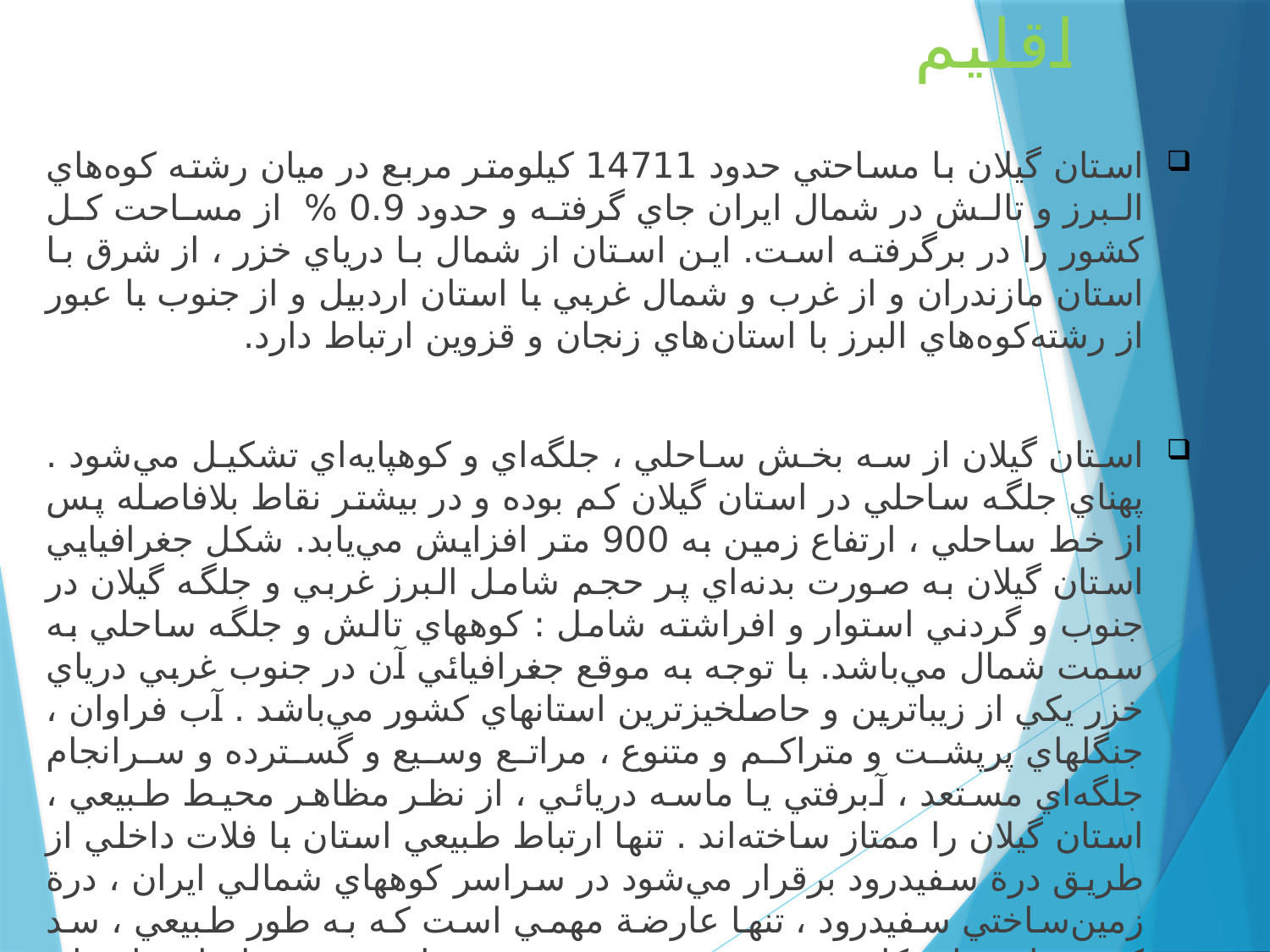

# اقلیم
استان گيلان با مساحتي حدود 14711 كيلومتر مربع در ميان رشته كوه‌هاي البرز و تالش در شمال ايران جاي گرفته و حدود 0.9 %  از مساحت كل كشور را در برگرفته است. اين استان از شمال با درياي خزر ، از شرق با استان مازندران و از غرب و شمال غربي با استان اردبيل و از جنوب با عبور از رشته‌كوه‌هاي البرز با استان‌هاي زنجان و قزوين ارتباط دارد.

استان گيلان از سه بخش ساحلي ، جلگه‌اي و كوهپايه‌اي تشكيل مي‌شود . پهناي جلگه ساحلي در استان گيلان كم بوده و در بيشتر نقاط بلافاصله پس از خط ساحلي ، ارتفاع زمين به 900 متر افزايش مي‌يابد. شكل جغرافيايي استان گيلان به صورت بدنه‌اي پر حجم شامل البرز غربي و جلگه گيلان در جنوب و گردني استوار و افراشته شامل : كوههاي تالش و جلگه ساحلي به سمت شمال مي‌باشد. با توجه به موقع جغرافيائي آن در جنوب غربي درياي خزر يكي از زيباترين و حاصلخيزترين استانهاي كشور مي‌باشد . آب فراوان ، جنگلهاي پرپشت و متراكم و متنوع ، مراتع وسيع و گسترده و سرانجام جلگه‌اي مستعد ، آبرفتي يا ماسه‌ دريائي ، از نظر مظاهر محيط طبيعي ، استان گيلان را ممتاز ساخته‌اند . تنها ارتباط طبيعي استان با فلات داخلي از طريق درة سفيدرود برقرار مي‌شود در سراسر كوههاي شمالي ايران ، درة زمين‌ساختي سفيدرود ، تنها عارضة مهمي است كه به طور طبيعي ، سد كوهستاني را شكافته و به صورت موهبتي ، بر اهميت و مقام اين استان افزوده است . اين دره علاوه بر سهولت ارتباط ، حجم عظيمي از آبهاي آذربايجان و كردستان را به اين سرزمين هدايت نموده و باروري و سرسبزي بيشتر آنرا تضمين كرده است.